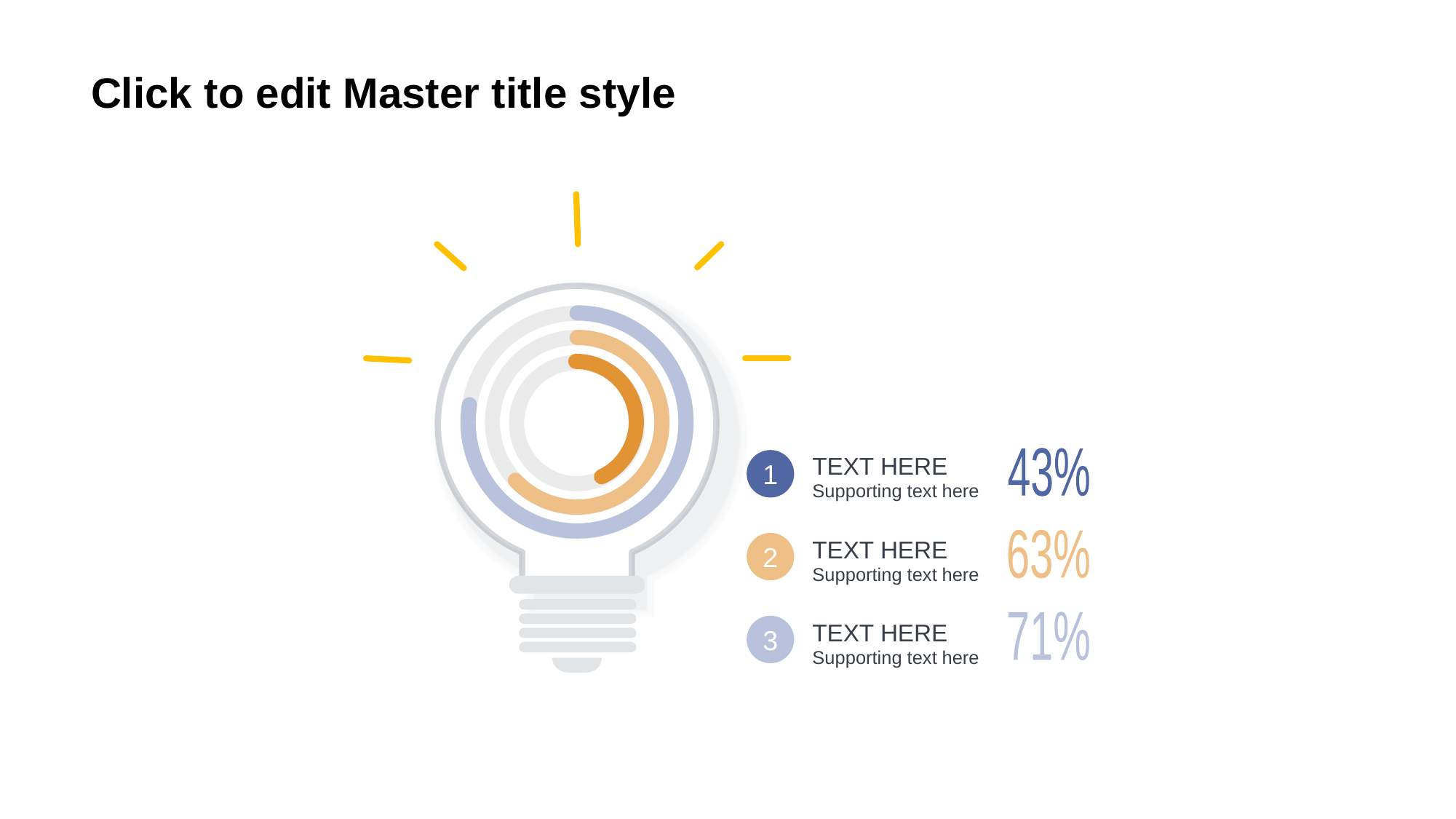

# Click to edit Master title style

TEXT HERE
43%
1
Supporting text here
TEXT HERE
63%
2
Supporting text here

TEXT HERE
71%
3
Supporting text here